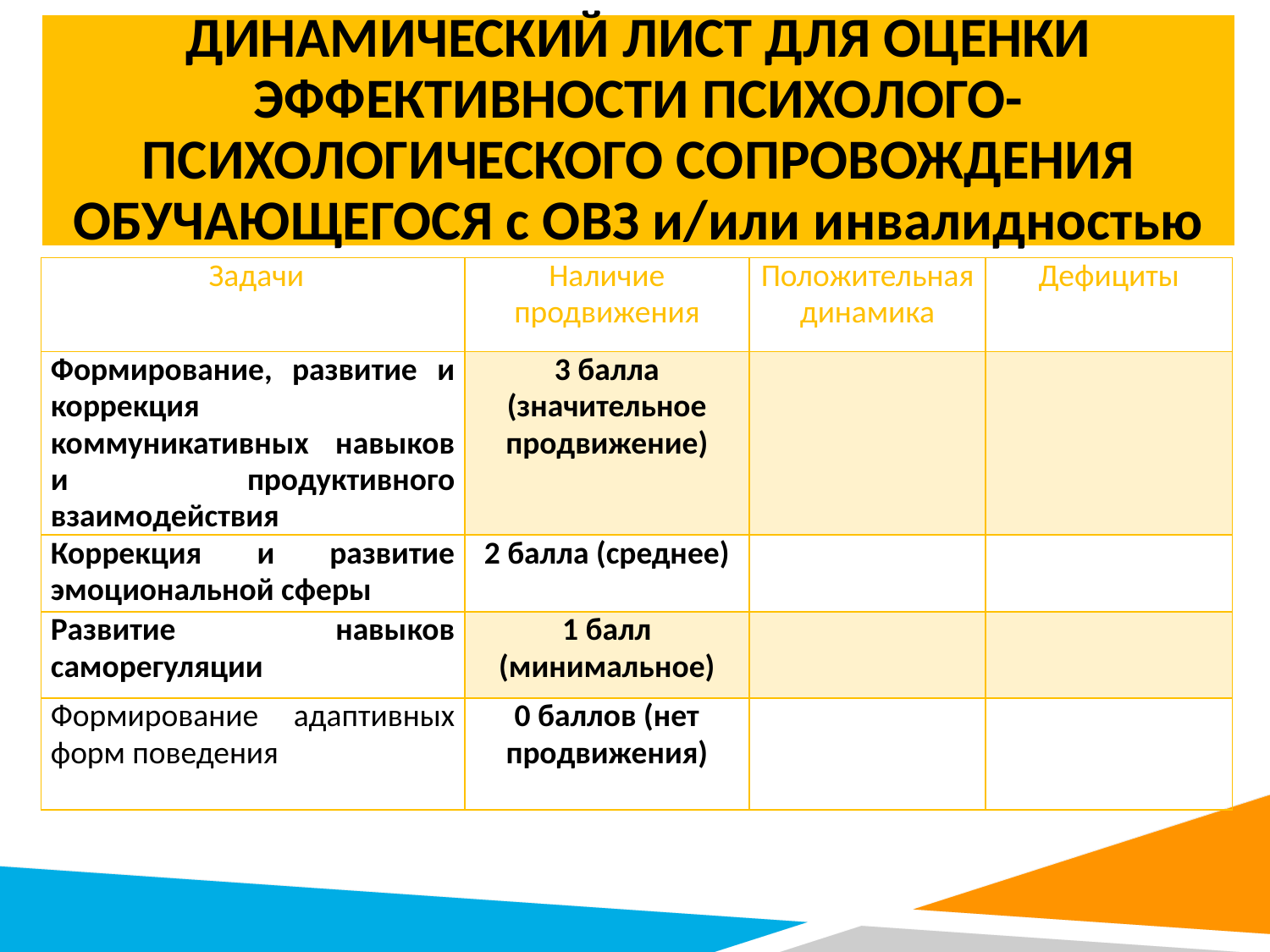

# ДИНАМИЧЕСКИЙ ЛИСТ ДЛЯ ОЦЕНКИ ЭФФЕКТИВНОСТИ ПСИХОЛОГО-ПСИХОЛОГИЧЕСКОГО СОПРОВОЖДЕНИЯ ОБУЧАЮЩЕГОСЯ с ОВЗ и/или инвалидностью
| Задачи | Наличие продвижения | Положительная динамика | Дефициты |
| --- | --- | --- | --- |
| Формирование, развитие и коррекция коммуникативных навыков и продуктивного взаимодействия | 3 балла (значительное продвижение) |  |  |
| Коррекция и развитие эмоциональной сферы | 2 балла (среднее) |  |  |
| Развитие навыков саморегуляции | 1 балл (минимальное) |  |  |
| Формирование адаптивных форм поведения | 0 баллов (нет продвижения) |  |  |